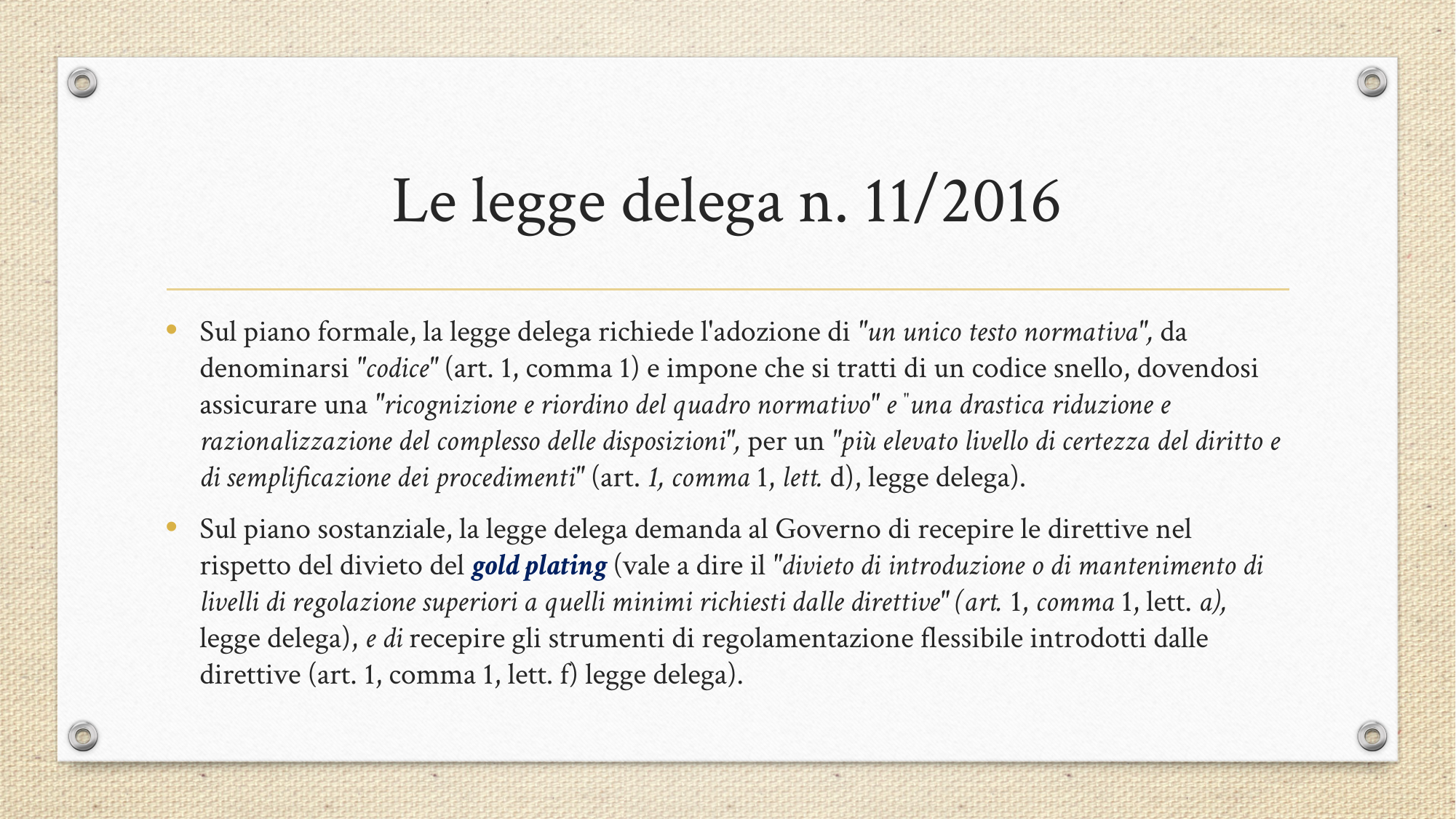

# Le legge delega n. 11/2016
Sul piano formale, la legge delega richiede l'adozione di "un unico testo normativa", da denominarsi "codice" (art. 1, comma 1) e impone che si tratti di un codice snello, dovendosi assicurare una "ricognizione e riordino del quadro normativo" e "una drastica riduzione e razionalizzazione del complesso delle disposizioni", per un "più elevato livello di certezza del diritto e di semplificazione dei procedimenti" (art. 1, comma 1, lett. d), legge delega).
Sul piano sostanziale, la legge delega demanda al Governo di recepire le direttive nel rispetto del divieto del gold plating (vale a dire il "divieto di introduzione o di mantenimento di livelli di regolazione superiori a quelli minimi richiesti dalle direttive" (art. 1, comma 1, lett. a), legge delega), e di recepire gli strumenti di regolamentazione flessibile introdotti dalle direttive (art. 1, comma 1, lett. f) legge delega).